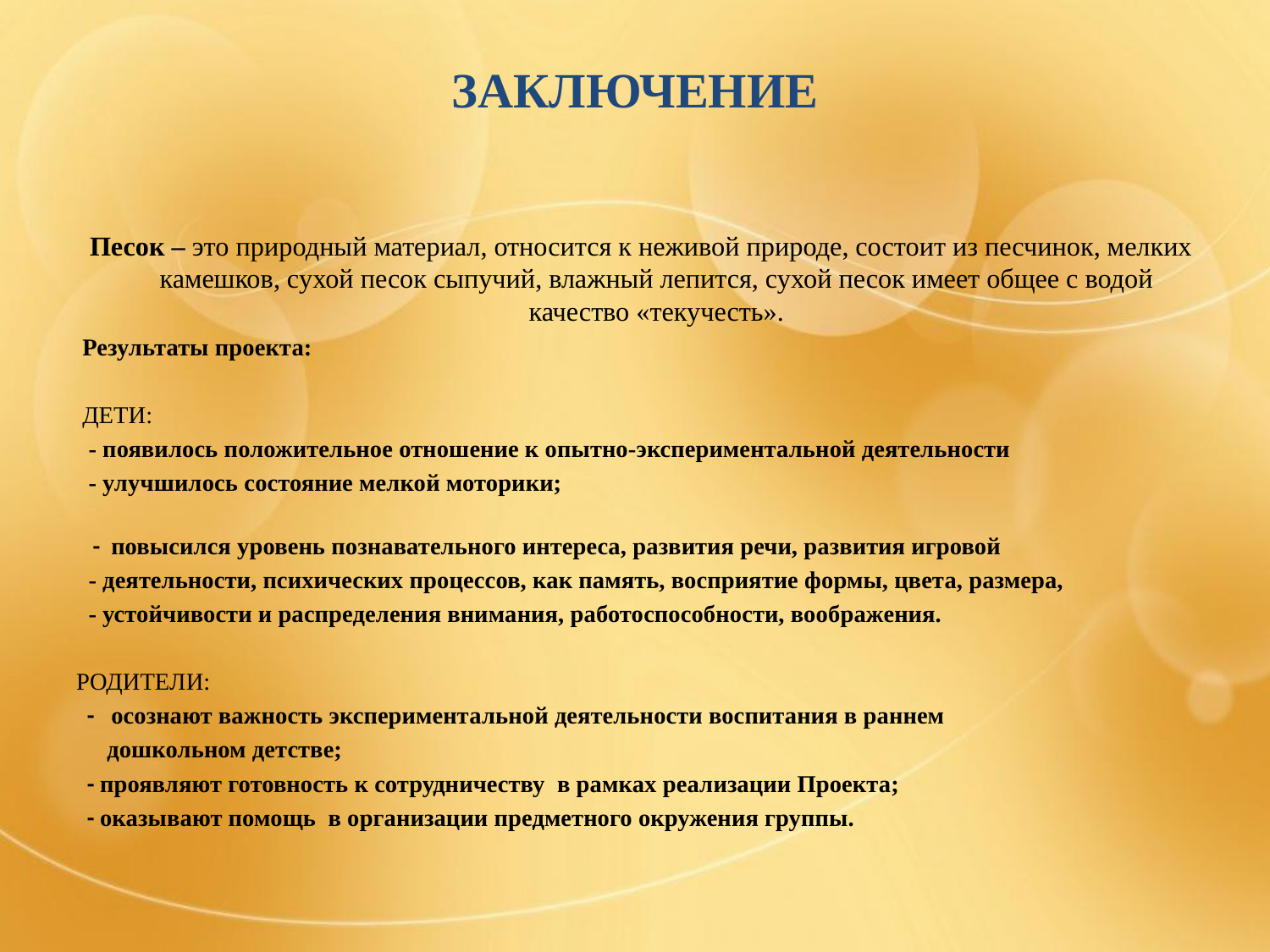

# ЗАКЛЮЧЕНИЕ
  Песок – это природный материал, относится к неживой природе, состоит из песчинок, мелких камешков, сухой песок сыпучий, влажный лепится, сухой песок имеет общее с водой качество «текучесть».
 Результаты проекта:

 ДЕТИ:
  - появилось положительное отношение к опытно-экспериментальной деятельности
  - улучшилось состояние мелкой моторики;
   -  повысился уровень познавательного интереса, развития речи, развития игровой
  - деятельности, психических процессов, как память, восприятие формы, цвета, размера,
  - устойчивости и распределения внимания, работоспособности, воображения.

РОДИТЕЛИ:
  -   осознают важность экспериментальной деятельности воспитания в раннем
     дошкольном детстве;
  - проявляют готовность к сотрудничеству  в рамках реализации Проекта;
  - оказывают помощь  в организации предметного окружения группы.